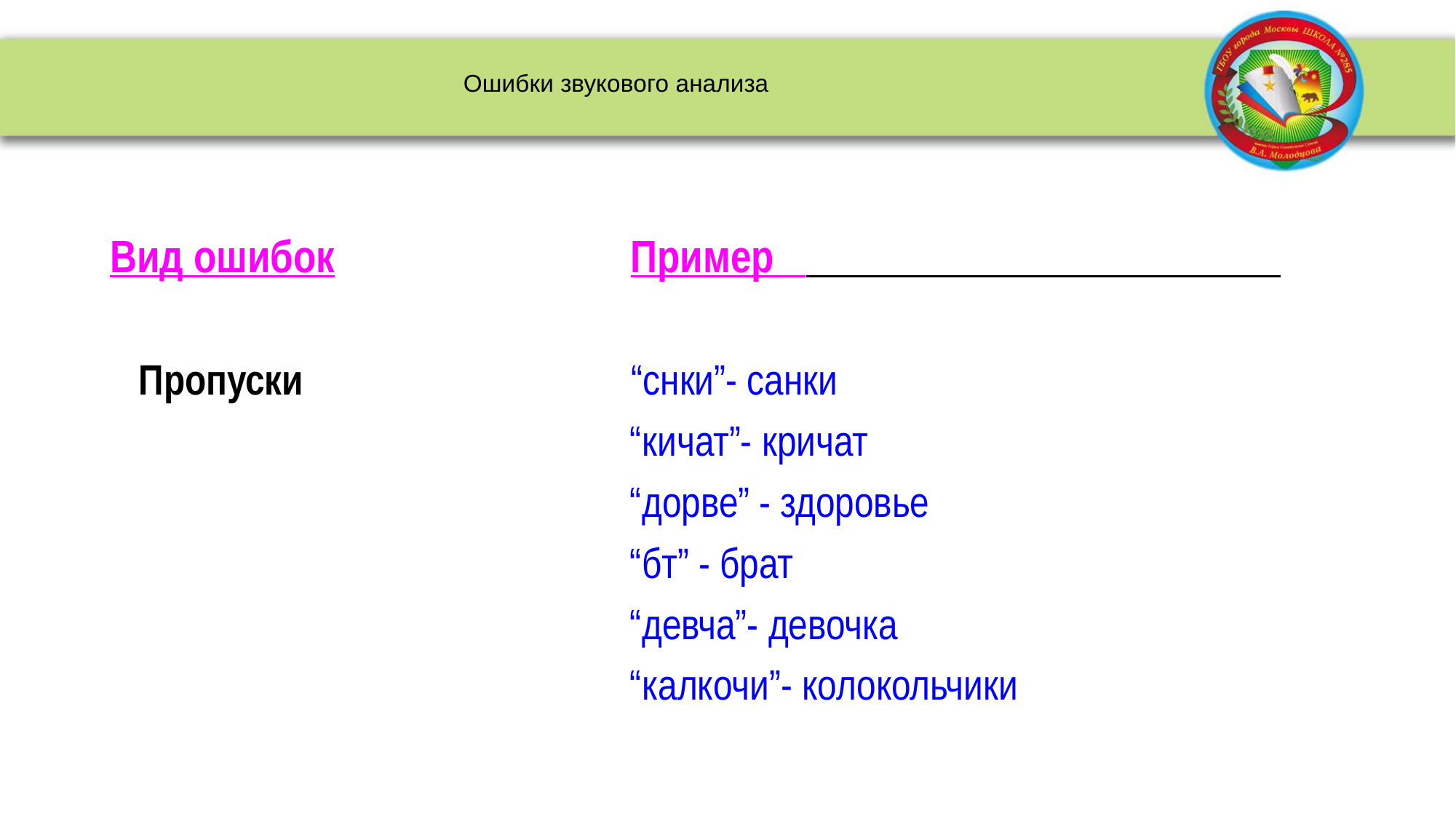

Ошибки звукового анализа
# Вид ошибок                            Пример

   Пропуски                                  “снки”- санки
                                                      “кичат”- кричат
                                                      “дорве” - здоровье
                                                      “бт” - брат
                                                      “девча”- девочка
                                                      “калкочи”- колокольчики